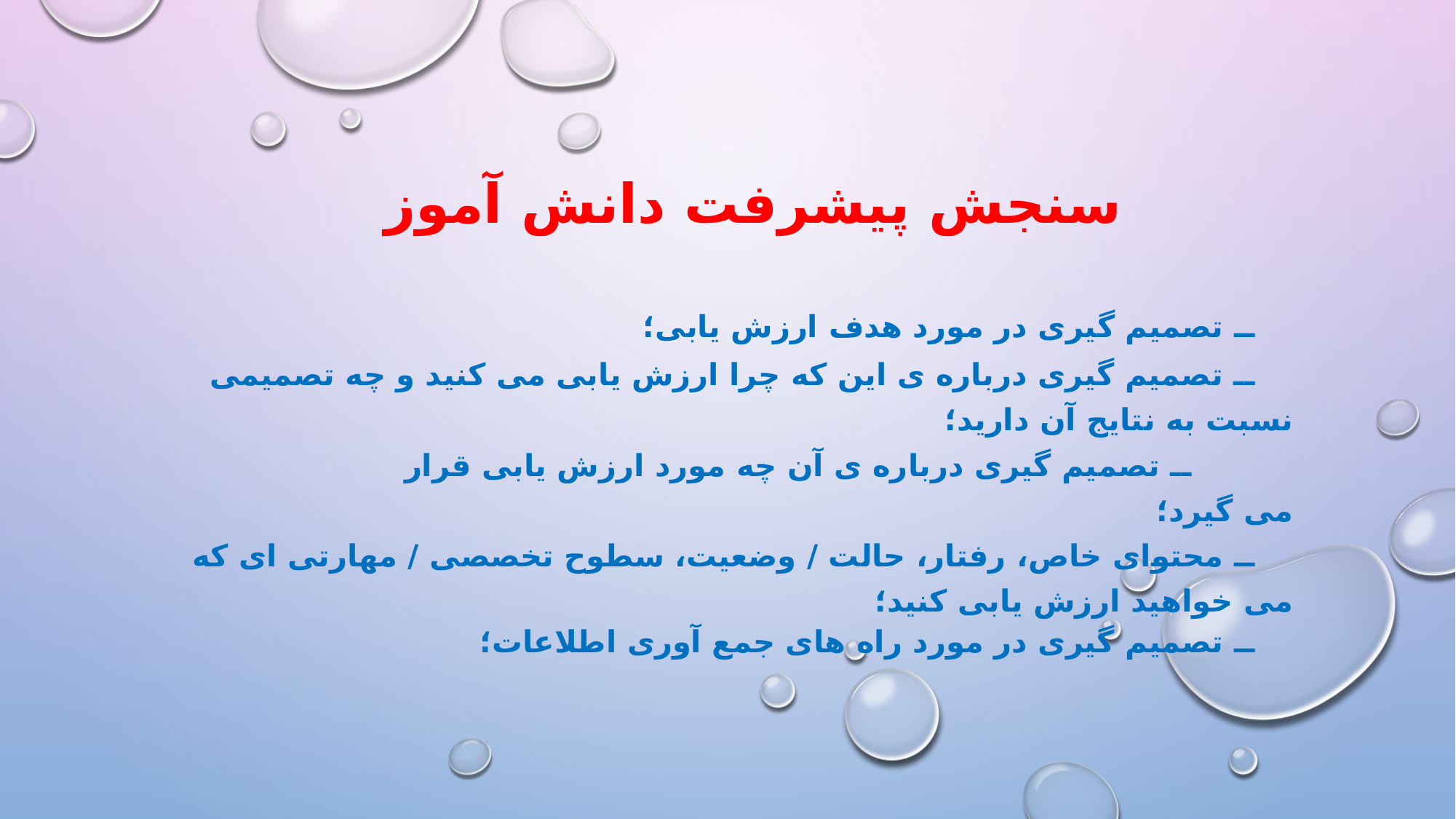

سنجش پيشرفت دانش آموز
ــ تصميم گيری در مورد هدف ارزش يابی؛
ــ تصميم گيری درباره ی اين که چرا ارزش يابی می کنيد و چه تصميمی نسبت به نتايج آن داريد؛
      ــ تصميم گيری درباره ی آن چه مورد ارزش يابی قرار می گيرد؛
ــ محتوای خاص، رفتار، حالت / وضعيت، سطوح تخصصی / مهارتی ای که می خواهيد ارزش يابی کنيد؛
ــ تصميم گيری در مورد راه های جمع آوری اطلاعات؛